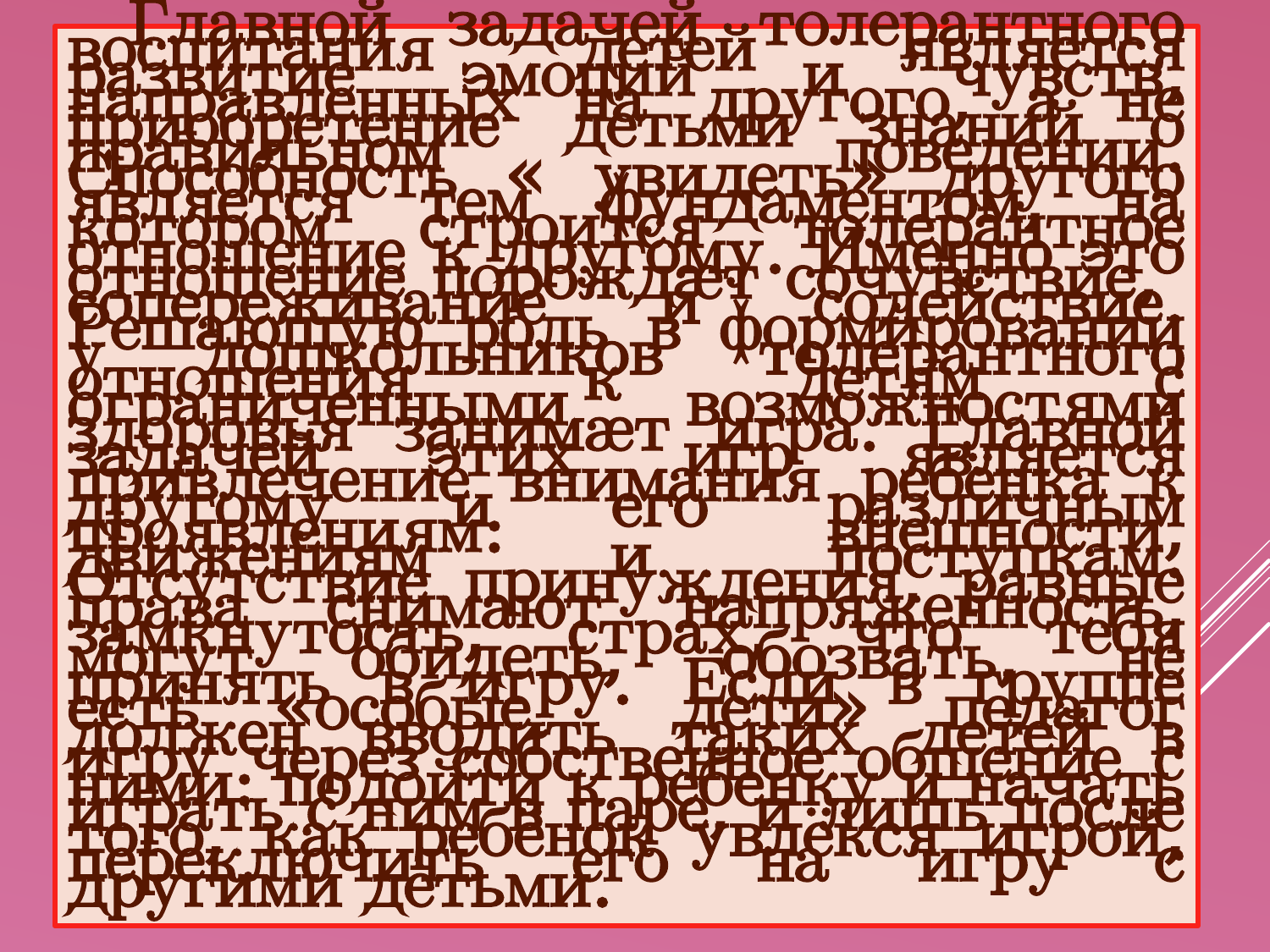

Главной задачей толерантного воспитания детей является развитие эмоций и чувств, направленных на другого, а не приобретение детьми знаний о правильном поведении. Способность « увидеть» другого является тем фундаментом, на котором строится толерантное отношение к другому. Именно это отношение порождает сочувствие,  сопереживание и содействие. Решающую роль в формировании у дошкольников толерантного отношения к детям с ограниченными возможностями здоровья занимает игра. Главной задачей этих игр является привлечение внимания ребёнка к другому и его различным проявлениям: внешности, движениям и поступкам. Отсутствие принуждения, равные права снимают напряженность, замкнутость, страх, что тебя могут обидеть, обозвать, не принять в игру. Если в группе есть «особые  дети» педагог должен вводить таких детей в игру через собственное общение с ними: подойти к ребенку и начать играть с ним в паре, и лишь после того, как ребёнок увлёкся игрой, переключить его на игру с другими детьми.